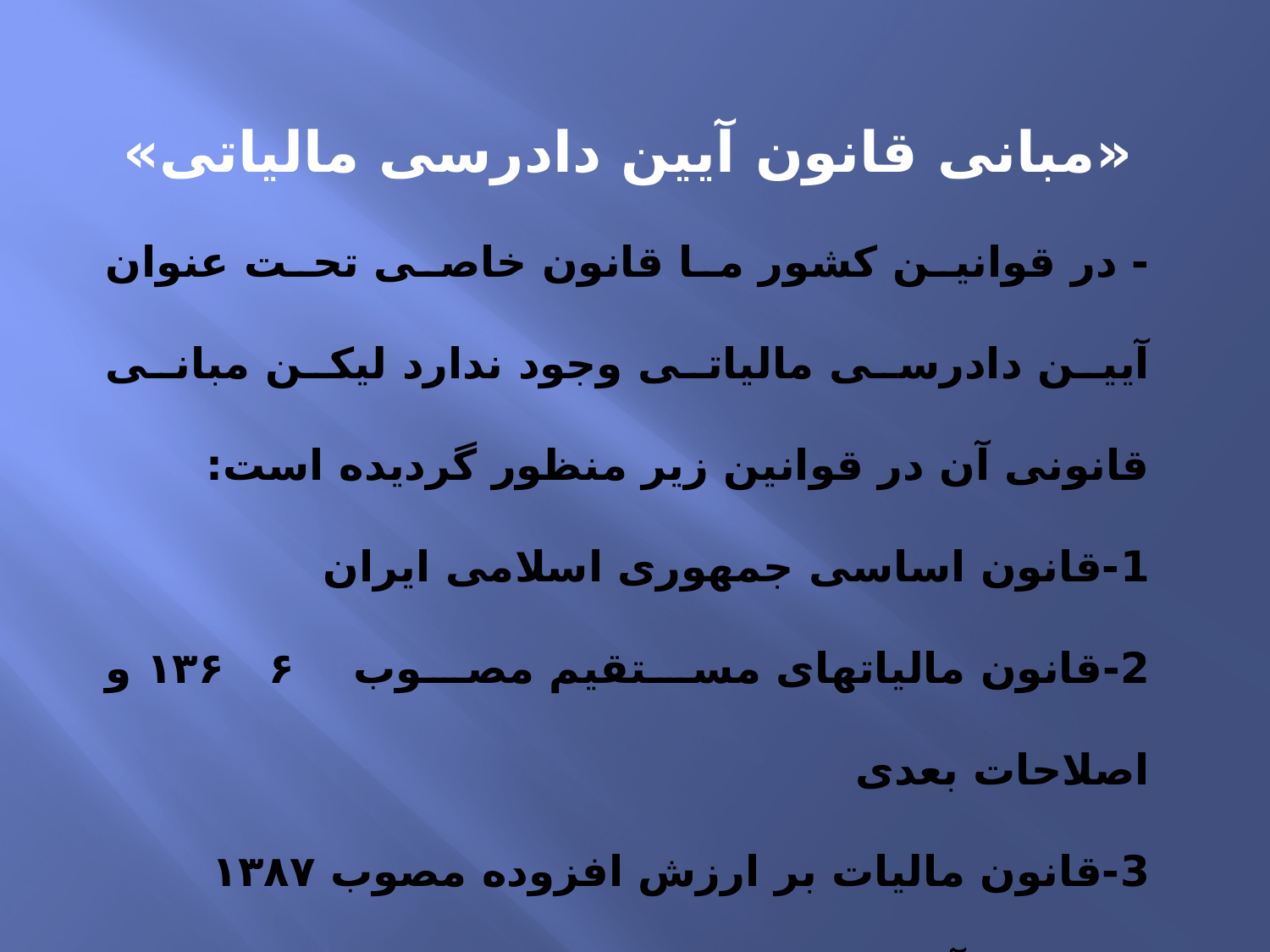

«مبانی قانون آیین دادرسی مالیاتی»
- در قوانین کشور ما قانون خاصی تحت عنوان آیین دادرسی مالیاتی وجود ندارد لیکن مبانی قانونی آن در قوانین زیر منظور گردیده است:
1-قانون اساسی جمهوری اسلامی ایران
2-قانون مالیاتهای مستقیم مصوب ۱۳۶۶ و اصلاحات بعدی
3-قانون مالیات بر ارزش افزوده مصوب ۱۳۸۷
4-قانون آیین دادرسی مدنی
5-قانون تشکیلات و آیین دادرسی دیوان عدالت اداری